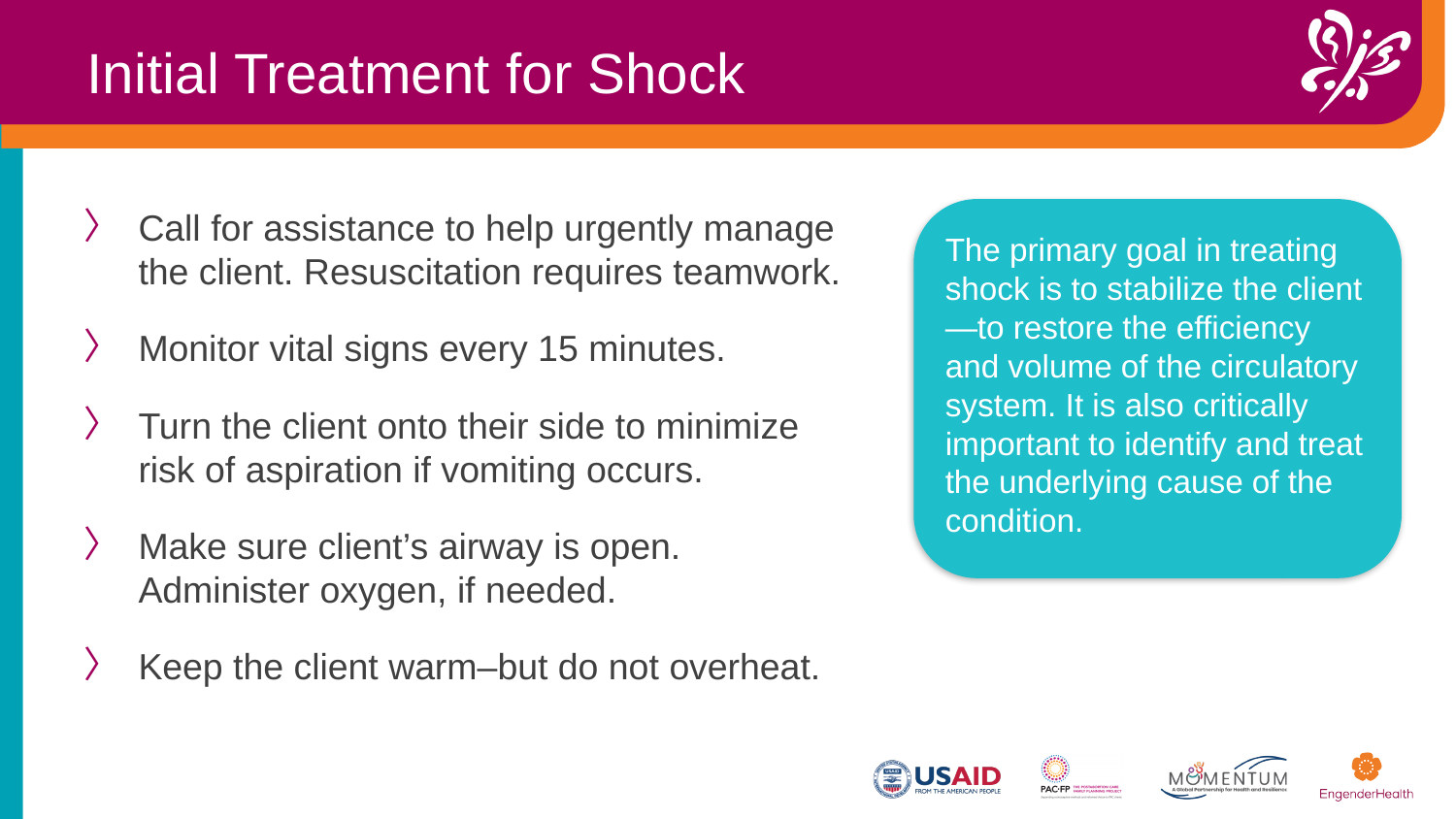

Initial Treatment for Shock
Call for assistance to help urgently manage the client. Resuscitation requires teamwork.
Monitor vital signs every 15 minutes.
Turn the client onto their side to minimize risk of aspiration if vomiting occurs.
Make sure client’s airway is open. Administer oxygen, if needed.
Keep the client warm–but do not overheat.

The primary goal in treating shock is to stabilize the client—to restore the efficiency and volume of the circulatory system. It is also critically important to identify and treat the underlying cause of the condition.